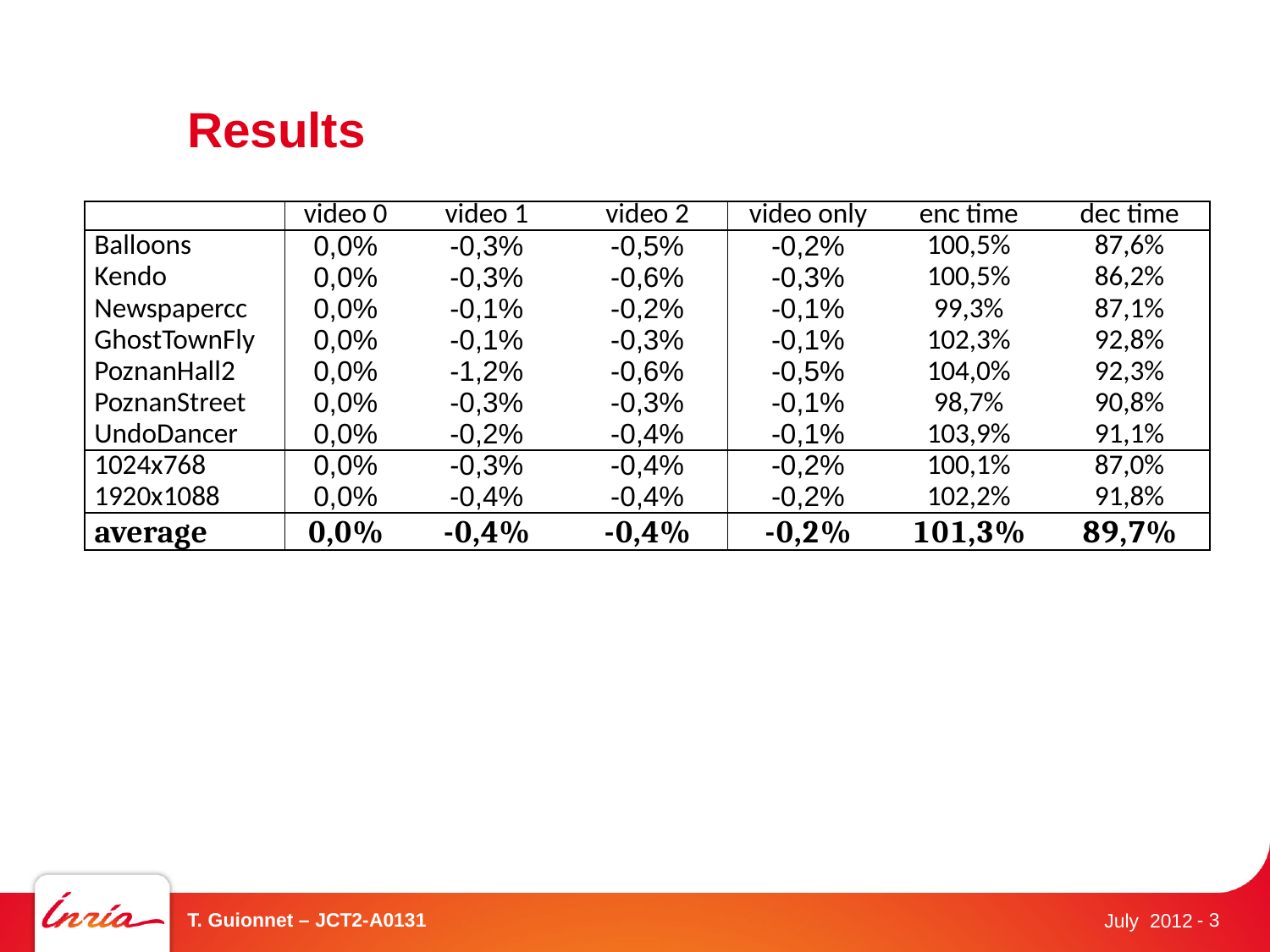

# Results
|  | video 0 | video 1 | video 2 | video only | enc time | dec time |
| --- | --- | --- | --- | --- | --- | --- |
| Balloons | 0,0% | -0,3% | -0,5% | -0,2% | 100,5% | 87,6% |
| Kendo | 0,0% | -0,3% | -0,6% | -0,3% | 100,5% | 86,2% |
| Newspapercc | 0,0% | -0,1% | -0,2% | -0,1% | 99,3% | 87,1% |
| GhostTownFly | 0,0% | -0,1% | -0,3% | -0,1% | 102,3% | 92,8% |
| PoznanHall2 | 0,0% | -1,2% | -0,6% | -0,5% | 104,0% | 92,3% |
| PoznanStreet | 0,0% | -0,3% | -0,3% | -0,1% | 98,7% | 90,8% |
| UndoDancer | 0,0% | -0,2% | -0,4% | -0,1% | 103,9% | 91,1% |
| 1024x768 | 0,0% | -0,3% | -0,4% | -0,2% | 100,1% | 87,0% |
| 1920x1088 | 0,0% | -0,4% | -0,4% | -0,2% | 102,2% | 91,8% |
| average | 0,0% | -0,4% | -0,4% | -0,2% | 101,3% | 89,7% |
T. Guionnet – JCT2-A0131
- 3
July  2012